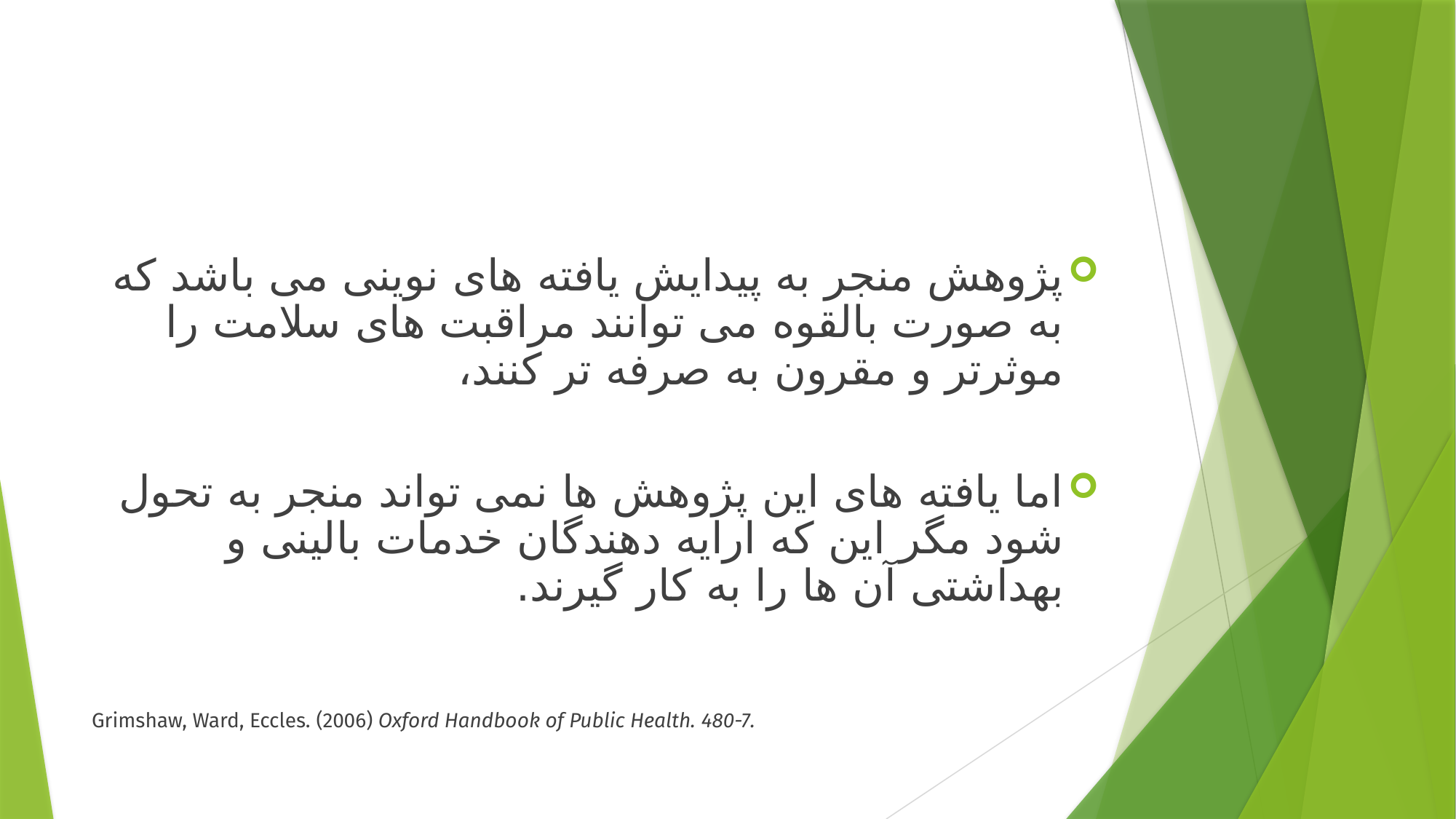

#
پژوهش منجر به پیدایش یافته های نوینی می باشد که به صورت بالقوه می توانند مراقبت های سلامت را موثرتر و مقرون به صرفه تر کنند،

اما یافته های این پژوهش ها نمی تواند منجر به تحول شود مگر این که ارایه دهندگان خدمات بالینی و بهداشتی آن ها را به کار گیرند.

Grimshaw, Ward, Eccles. (2006) Oxford Handbook of Public Health. 480-7.